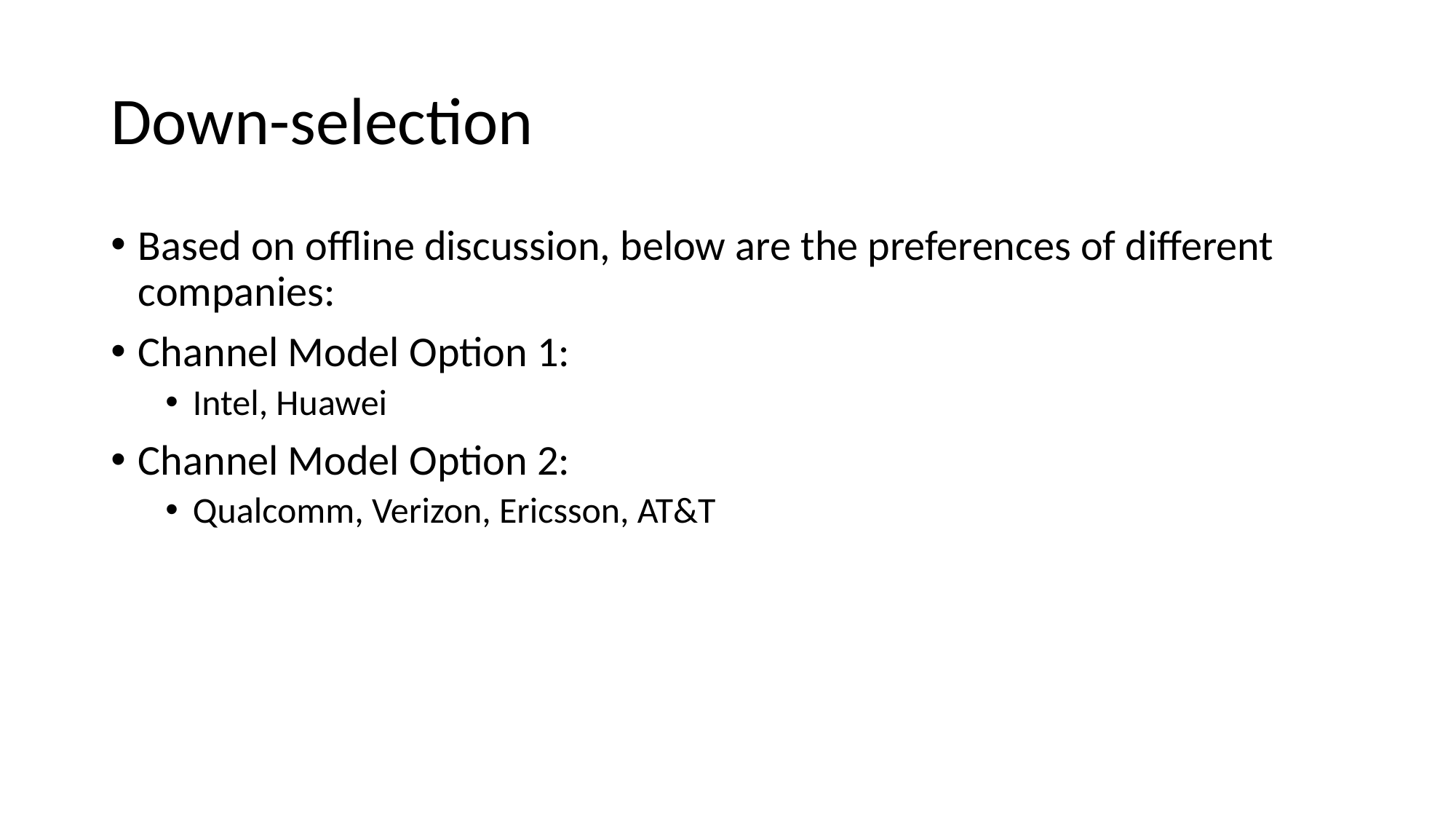

# Down-selection
Based on offline discussion, below are the preferences of different companies:
Channel Model Option 1:
Intel, Huawei
Channel Model Option 2:
Qualcomm, Verizon, Ericsson, AT&T